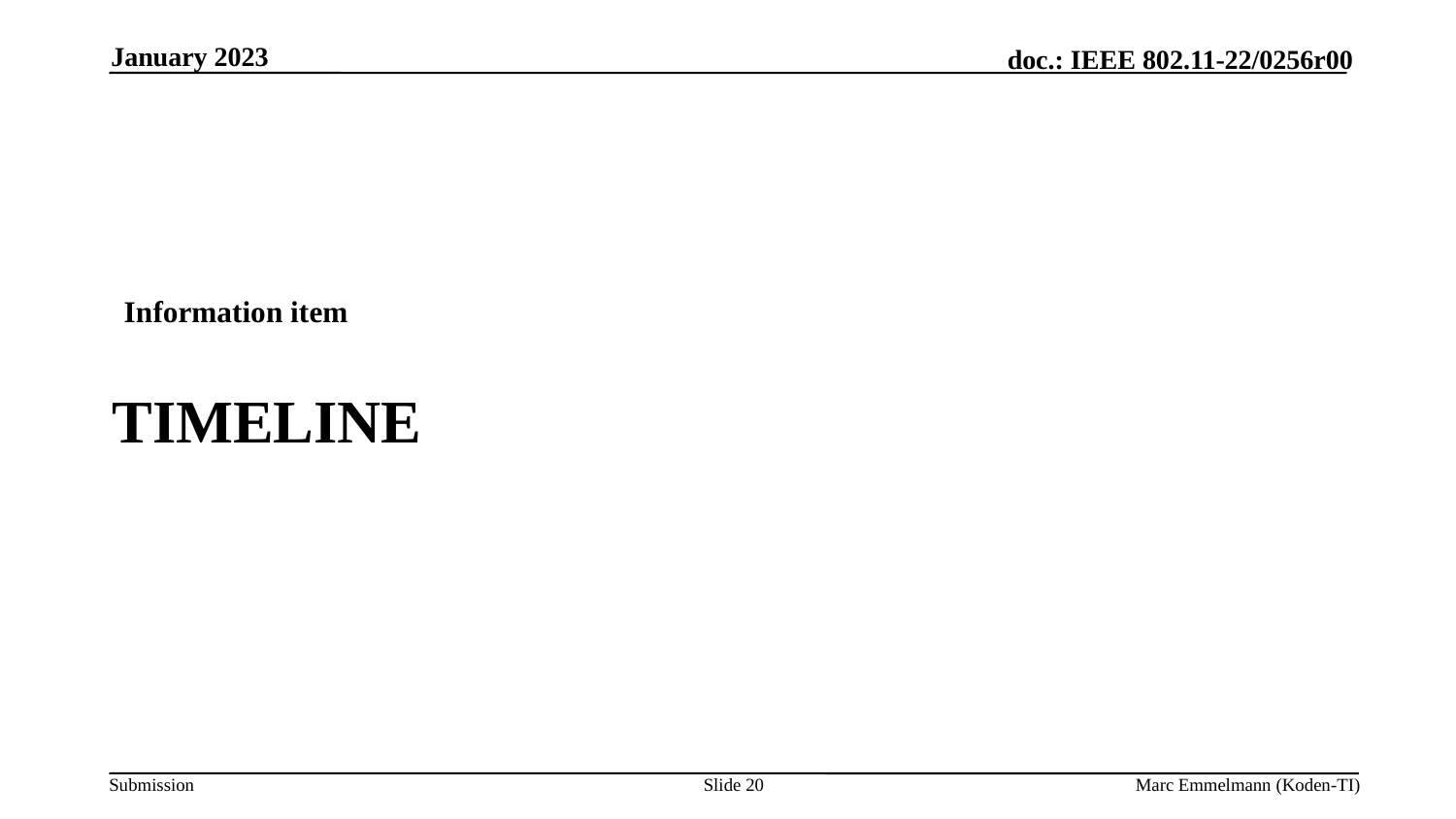

January 2023
Information item
# Timeline
Slide 20
Marc Emmelmann (Koden-TI)